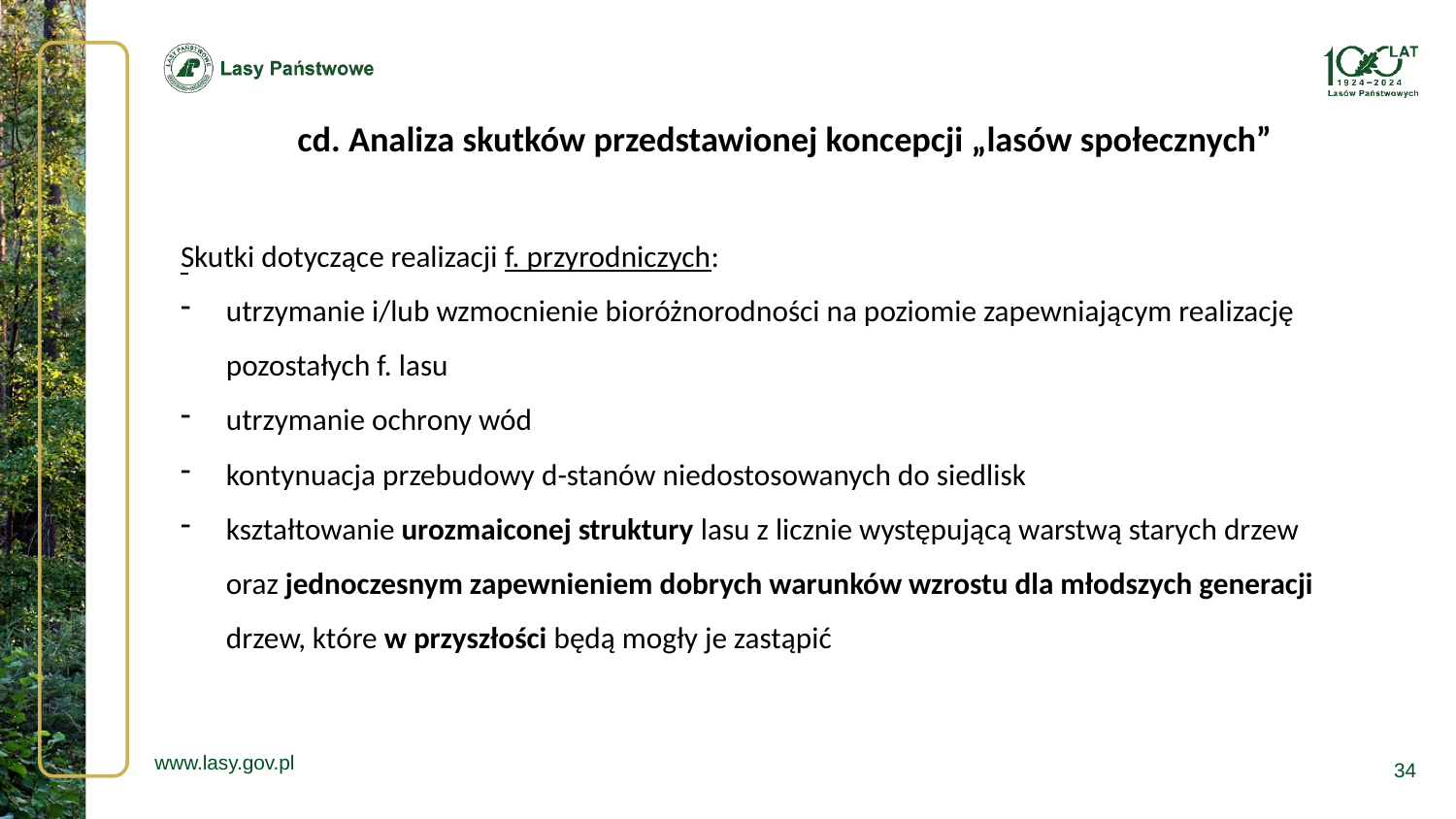

cd. Analiza skutków przedstawionej koncepcji „lasów społecznych”

Skutki dotyczące realizacji f. przyrodniczych:
utrzymanie i/lub wzmocnienie bioróżnorodności na poziomie zapewniającym realizację pozostałych f. lasu
utrzymanie ochrony wód
kontynuacja przebudowy d-stanów niedostosowanych do siedlisk
kształtowanie urozmaiconej struktury lasu z licznie występującą warstwą starych drzew oraz jednoczesnym zapewnieniem dobrych warunków wzrostu dla młodszych generacji drzew, które w przyszłości będą mogły je zastąpić